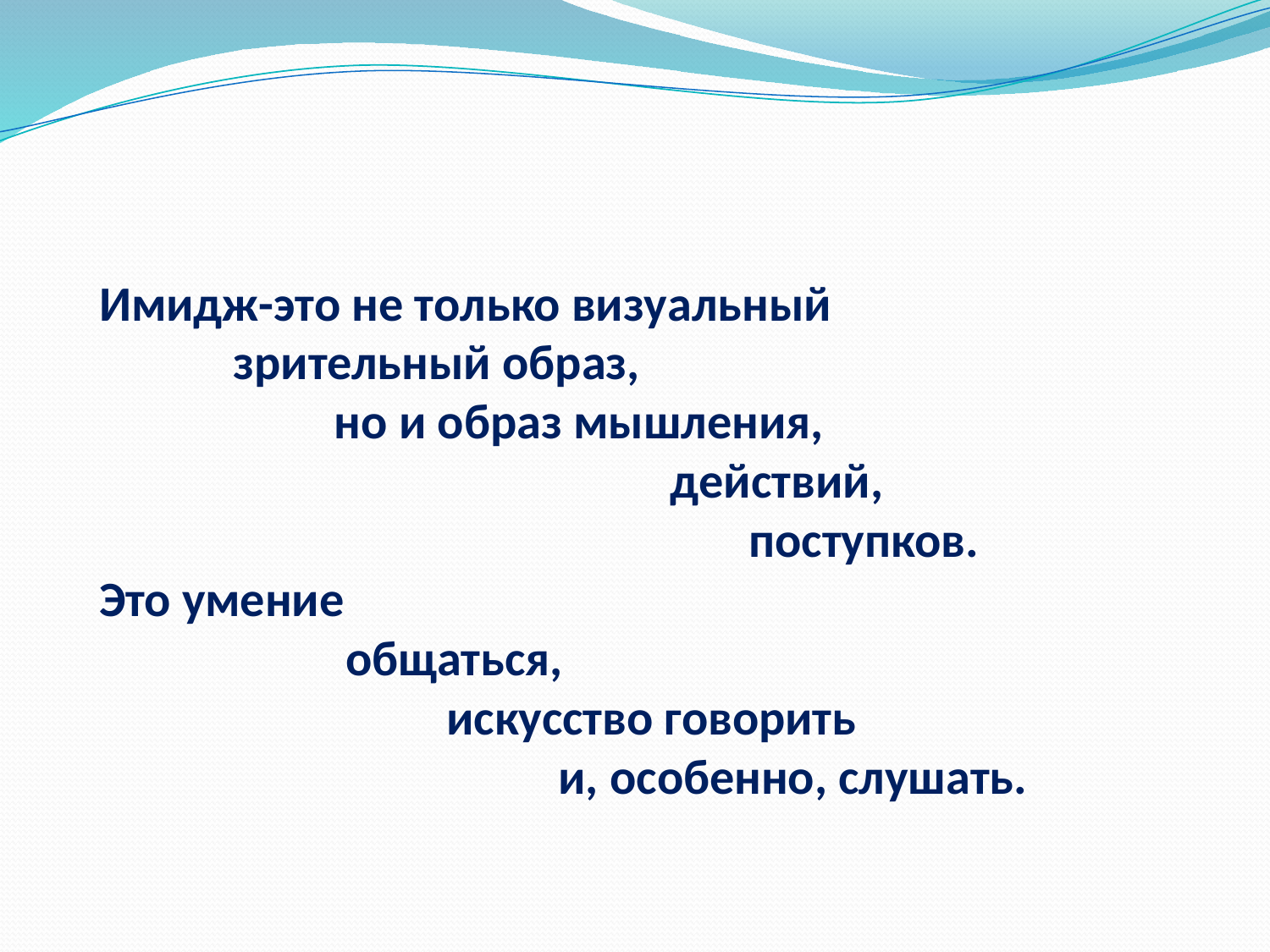

# Имидж-это не только визуальный зрительный образ, но и образ мышления, действий, поступков. Это умение общаться, искусство говорить и, особенно, слушать.